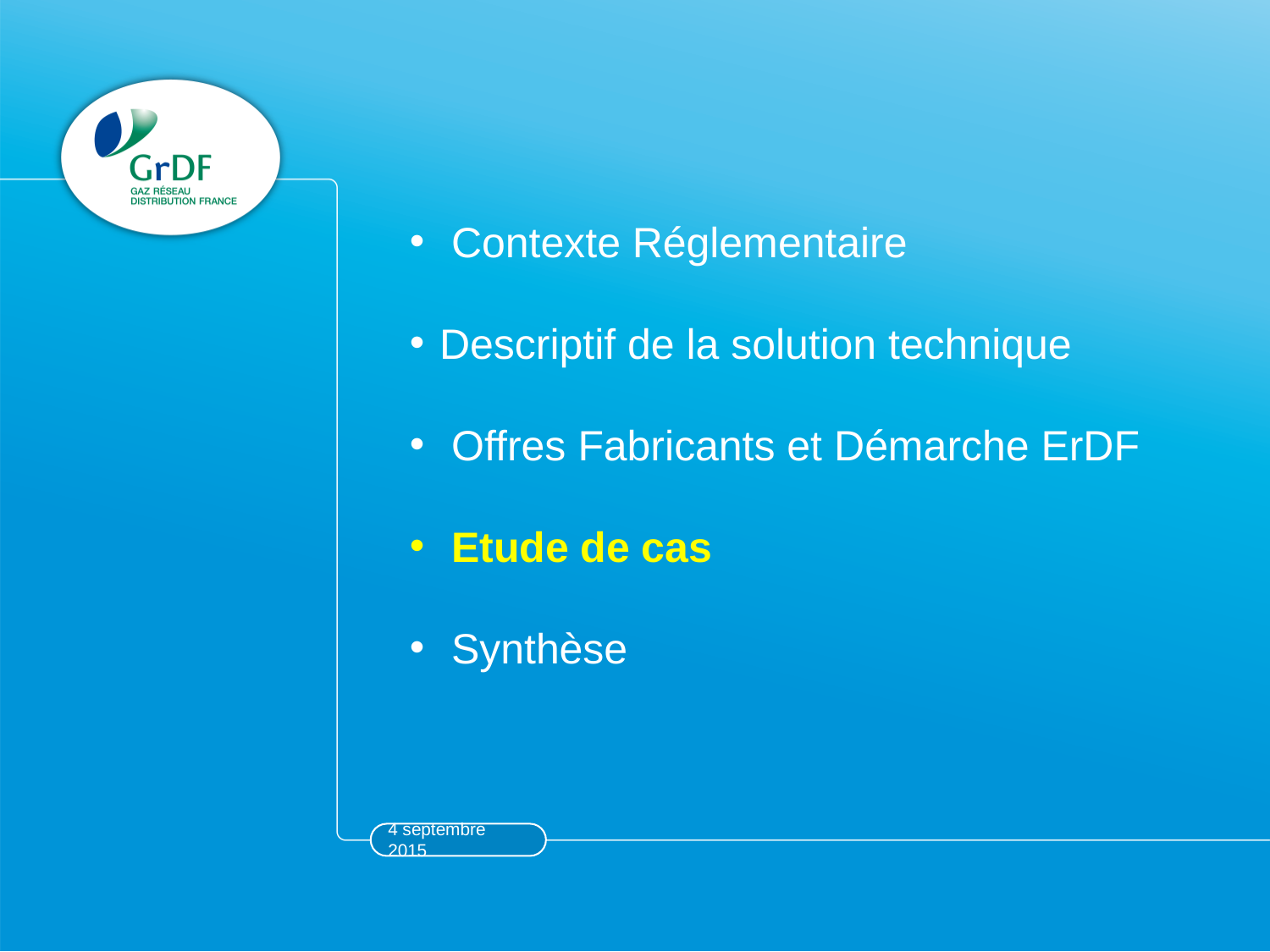

#
 Contexte Réglementaire

Descriptif de la solution technique

 Offres Fabricants et Démarche ErDF

 Etude de cas

 Synthèse
4 septembre 2015